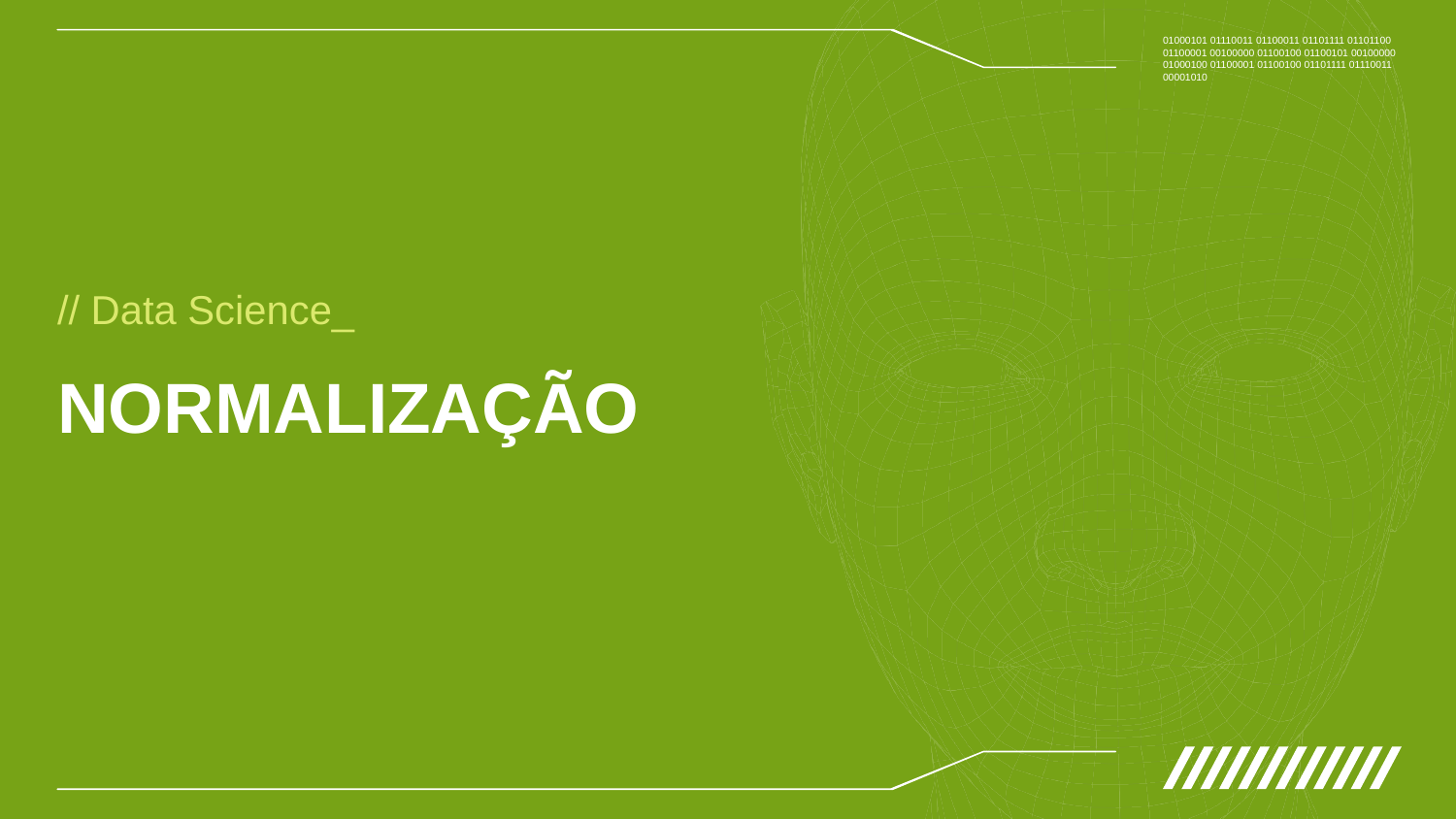

Primárias
// Data Science_
# NORMALIZAÇÃO

Apoio